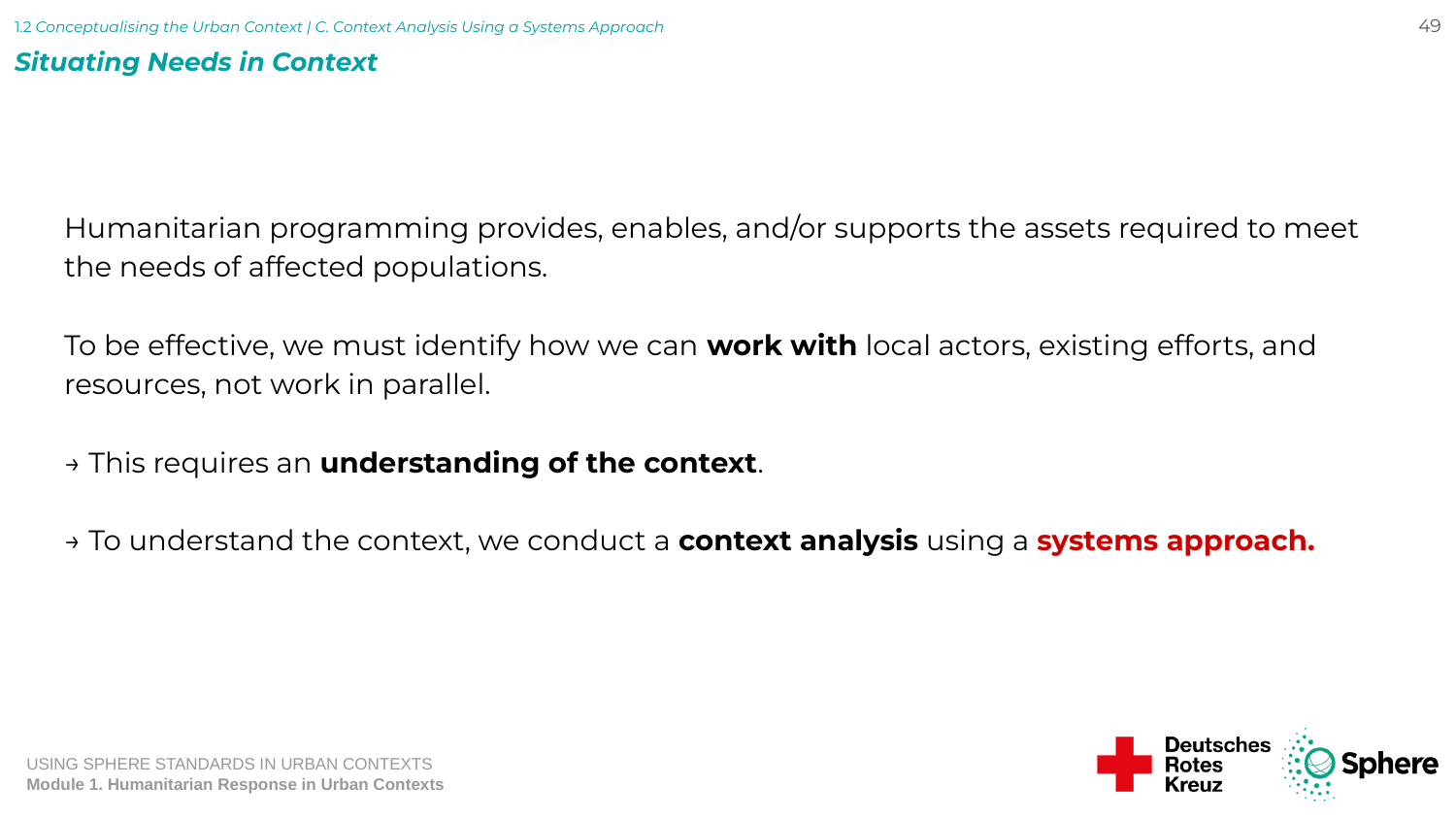

# 1.2 Conceptualising the Urban Context | C. Context Analysis Using a Systems Approach
Situating Needs in Context
49
Humanitarian programming provides, enables, and/or supports the assets required to meet the needs of affected populations.

To be effective, we must identify how we can work with local actors, existing efforts, and resources, not work in parallel.
→ This requires an understanding of the context.

→ To understand the context, we conduct a context analysis using a systems approach.

USING SPHERE STANDARDS IN URBAN CONTEXTS
Module 1. Humanitarian Response in Urban Contexts